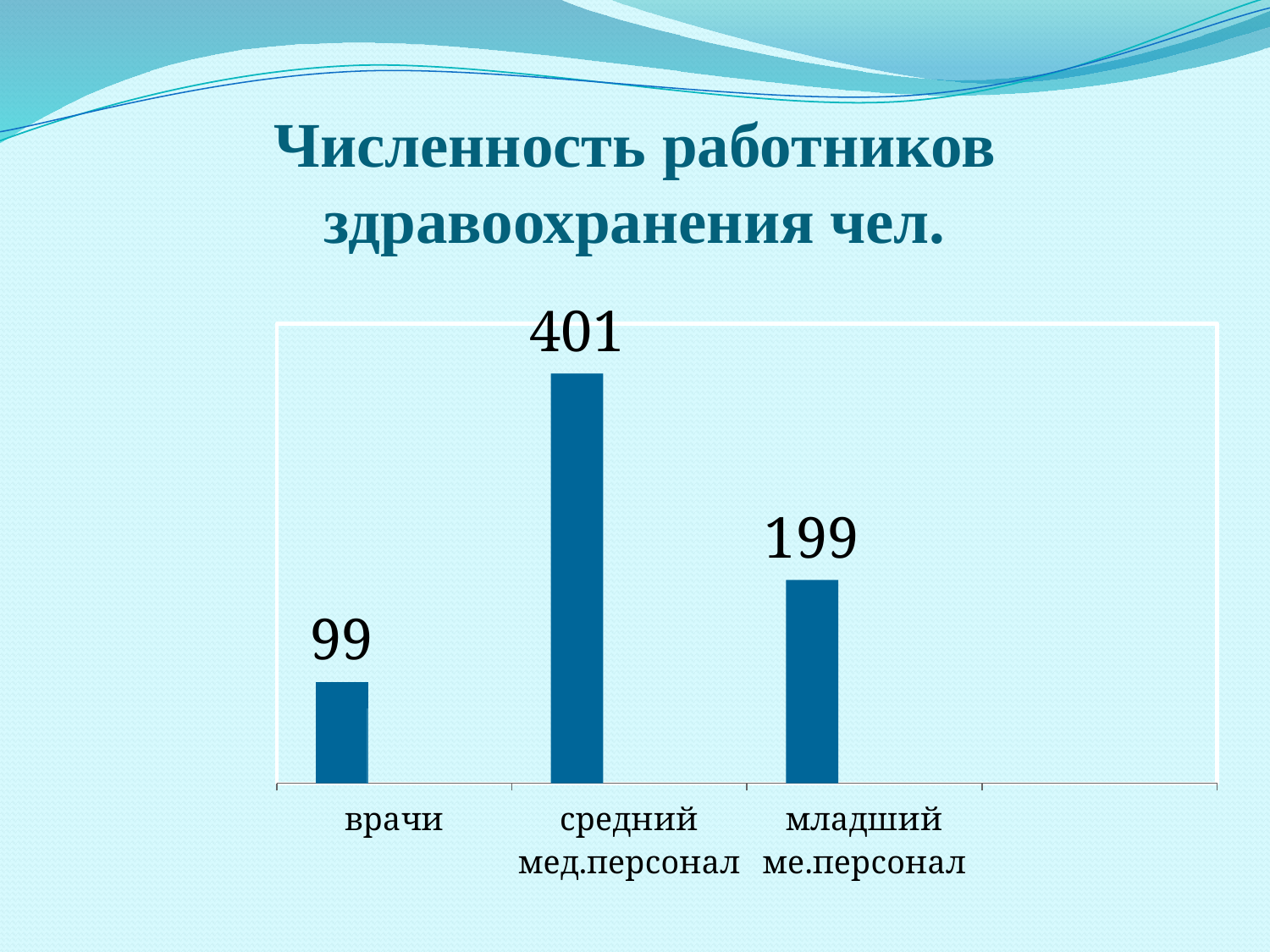

# Численность работников здравоохранения чел.

### Chart

| Category | чел. | Столбец1 | Столбец2 |
|---|---|---|---|
| врачи | 99.0 | None | None |
| средний мед.персонал | 401.0 | None | None |
| младший ме.персонал | 199.0 | None | None |